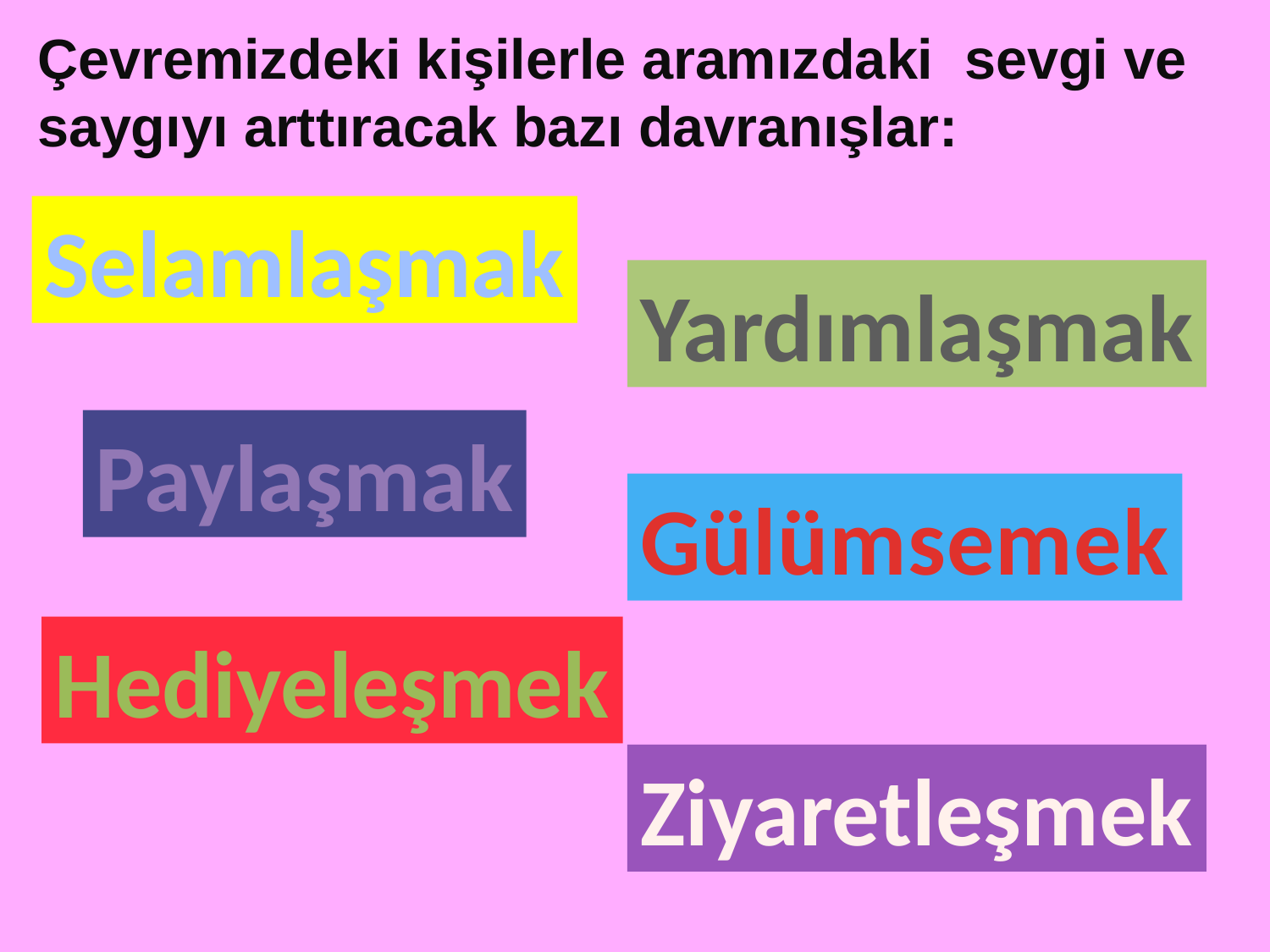

Çevremizdeki kişilerle aramızdaki  sevgi ve saygıyı arttıracak bazı davranışlar:
Selamlaşmak
Yardımlaşmak
Paylaşmak
Gülümsemek
Hediyeleşmek
Ziyaretleşmek